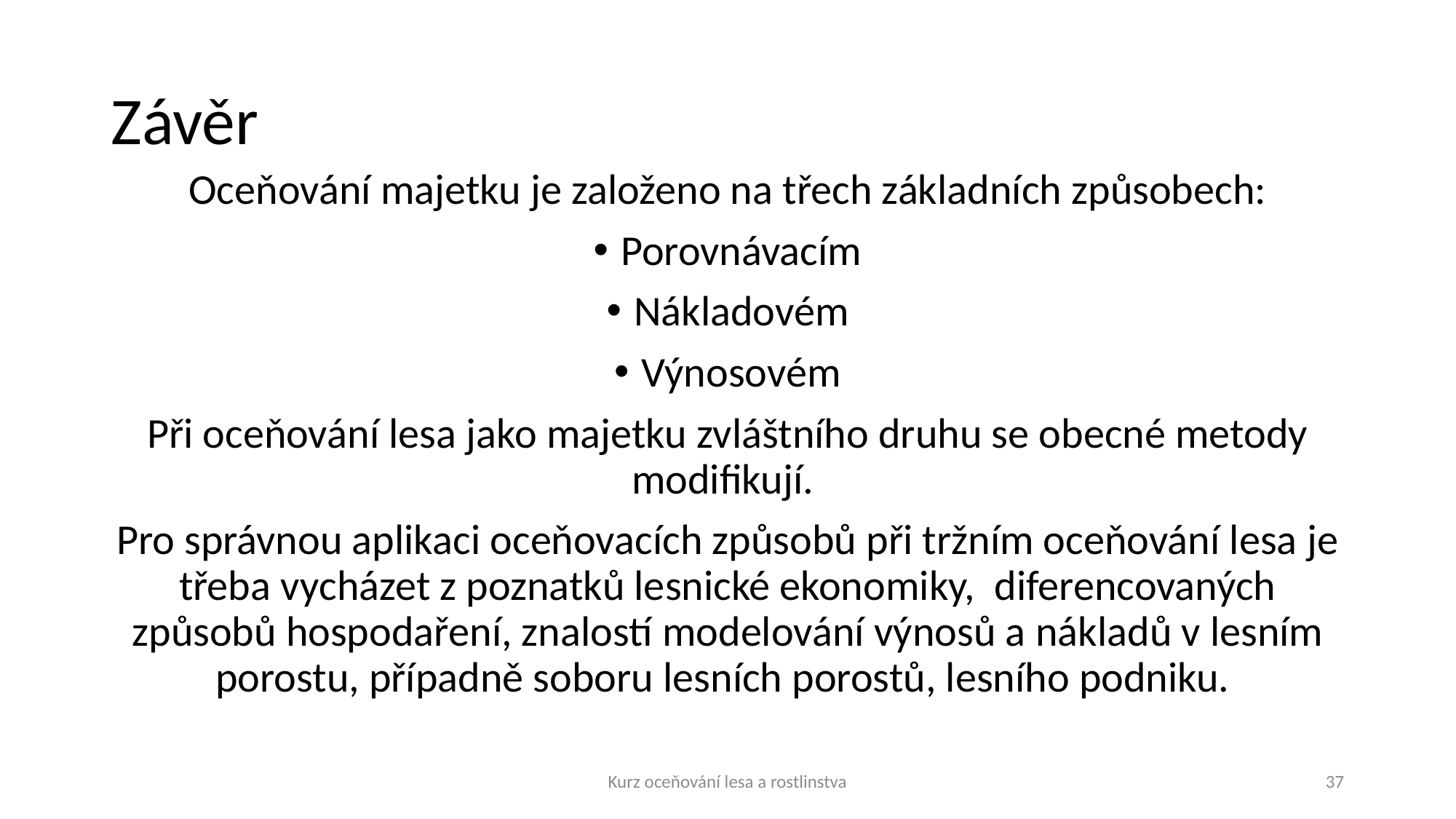

# Závěr
Oceňování majetku je založeno na třech základních způsobech:
Porovnávacím
Nákladovém
Výnosovém
Při oceňování lesa jako majetku zvláštního druhu se obecné metody modifikují.
Pro správnou aplikaci oceňovacích způsobů při tržním oceňování lesa je třeba vycházet z poznatků lesnické ekonomiky,  diferencovaných způsobů hospodaření, znalostí modelování výnosů a nákladů v lesním porostu, případně soboru lesních porostů, lesního podniku.

Kurz oceňování lesa a rostlinstva
37